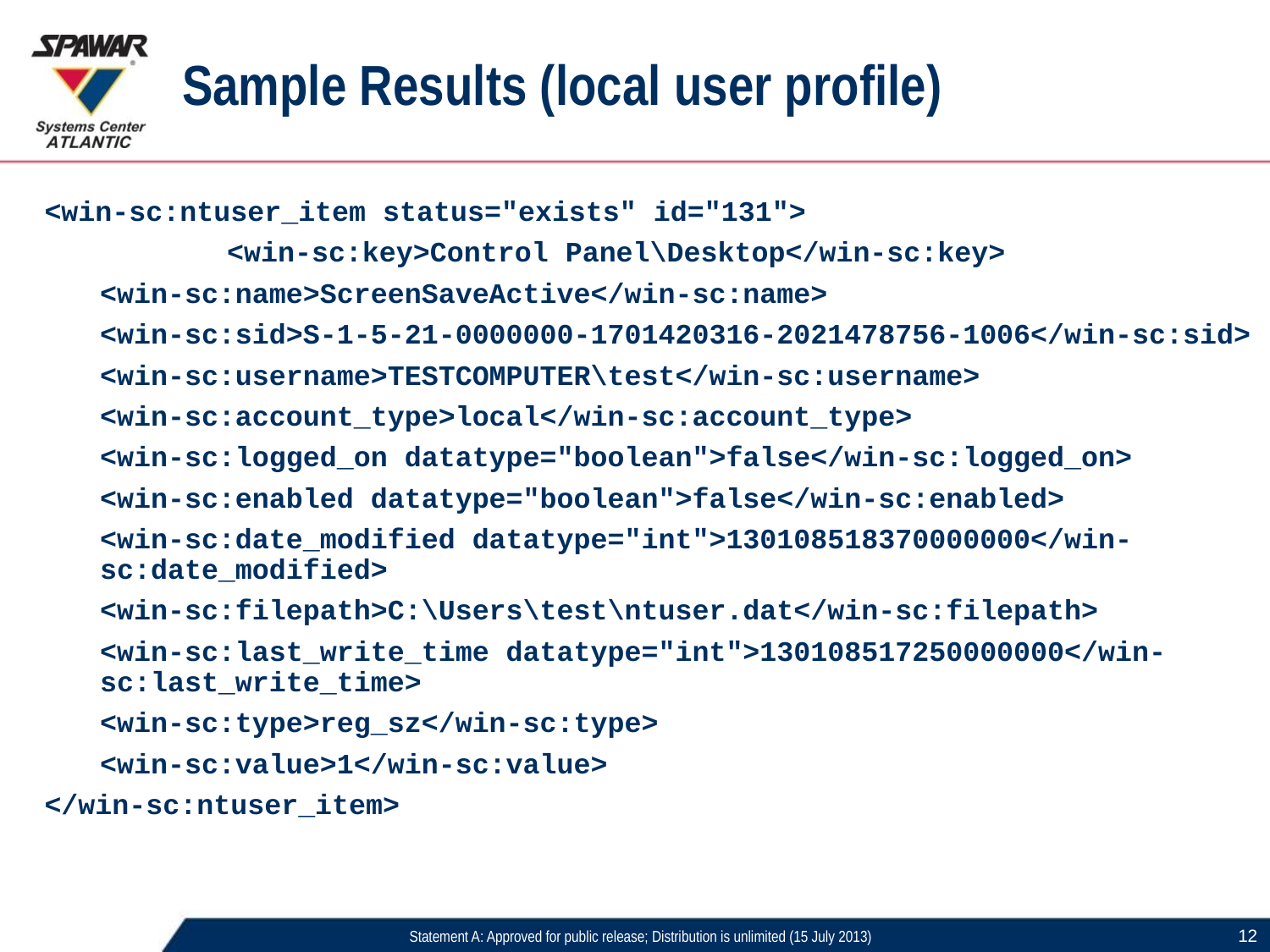

Sample Results (local user profile)
<win-sc:ntuser_item status="exists" id="131">
		<win-sc:key>Control Panel\Desktop</win-sc:key>
	<win-sc:name>ScreenSaveActive</win-sc:name>
	<win-sc:sid>S-1-5-21-0000000-1701420316-2021478756-1006</win-sc:sid>
	<win-sc:username>TESTCOMPUTER\test</win-sc:username>
	<win-sc:account_type>local</win-sc:account_type>
	<win-sc:logged_on datatype="boolean">false</win-sc:logged_on>
	<win-sc:enabled datatype="boolean">false</win-sc:enabled>
	<win-sc:date_modified datatype="int">130108518370000000</win-sc:date_modified>
	<win-sc:filepath>C:\Users\test\ntuser.dat</win-sc:filepath>
	<win-sc:last_write_time datatype="int">130108517250000000</win-sc:last_write_time>
	<win-sc:type>reg_sz</win-sc:type>
	<win-sc:value>1</win-sc:value>
</win-sc:ntuser_item>